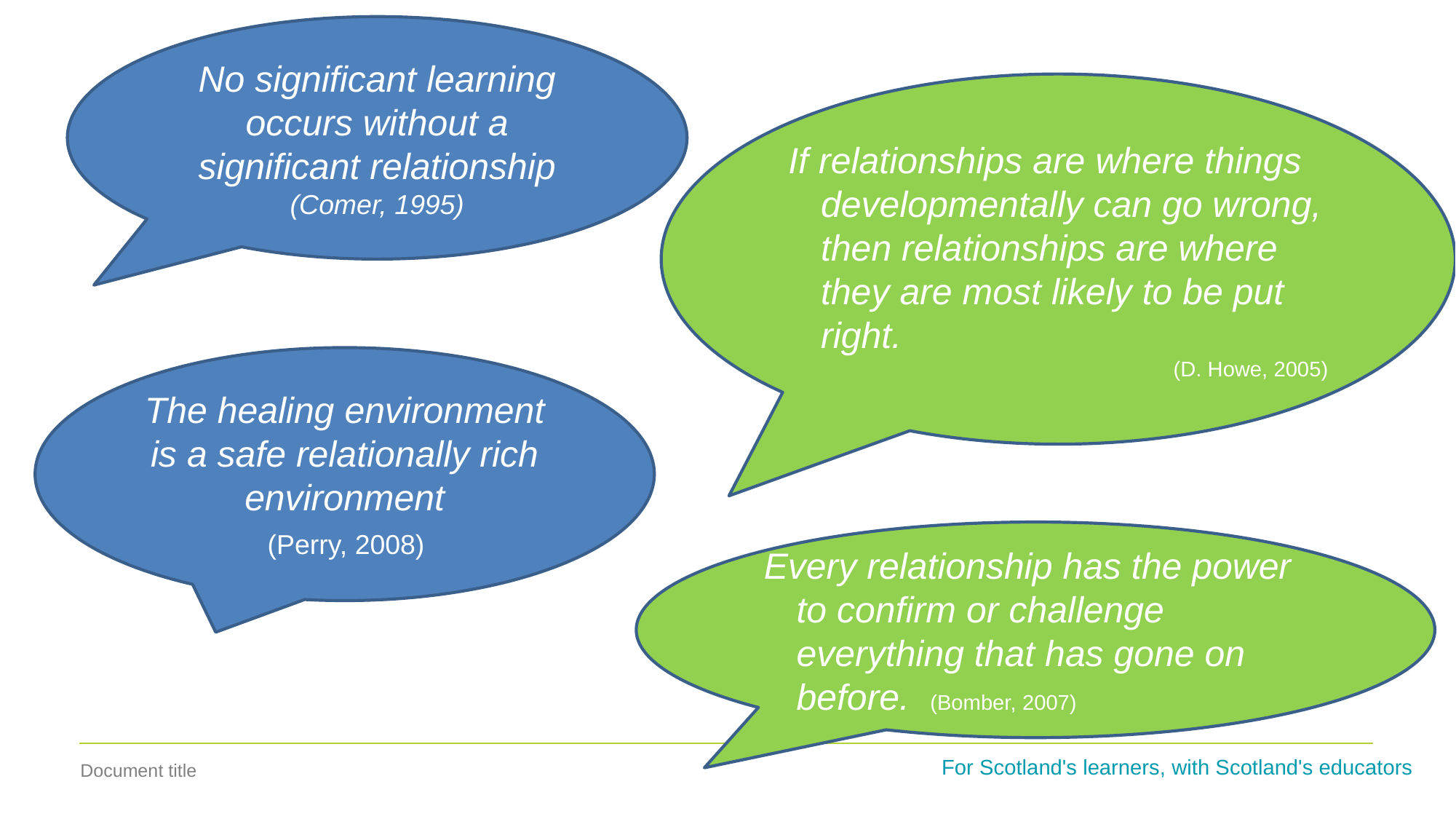

No significant learning occurs without a significant relationship
(Comer, 1995)
If relationships are where things developmentally can go wrong, then relationships are where they are most likely to be put right.
(D. Howe, 2005)
The healing environment is a safe relationally rich environment
 (Perry, 2008)
Every relationship has the power to confirm or challenge everything that has gone on before.  (Bomber, 2007)
For Scotland's learners, with Scotland's educators